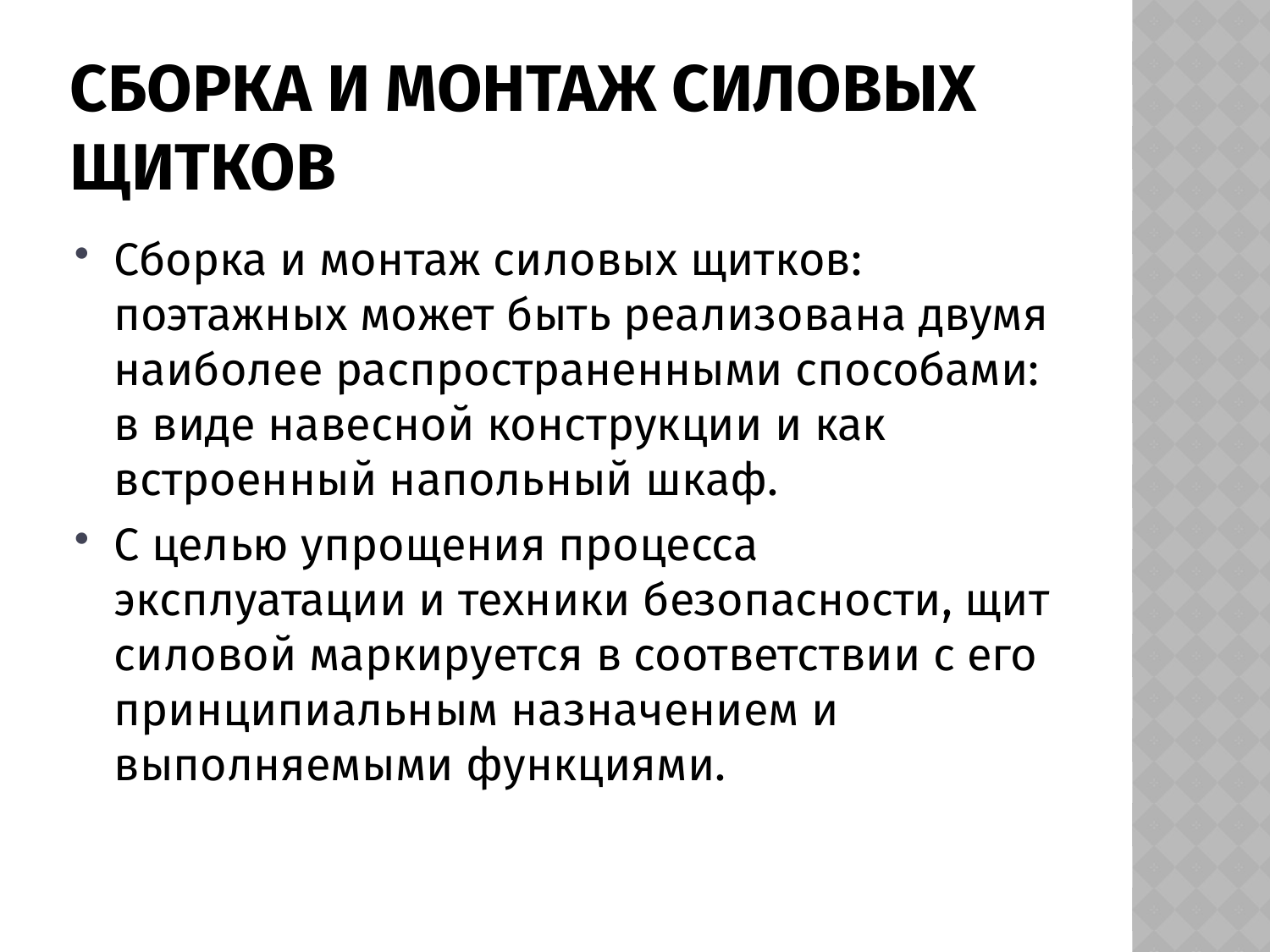

# Сборка и монтаж силовых щитков
Сборка и монтаж силовых щитков: поэтажных может быть реализована двумя наиболее распространенными способами: в виде навесной конструкции и как встроенный напольный шкаф.
С целью упрощения процесса эксплуатации и техники безопасности, щит силовой маркируется в соответствии с его принципиальным назначением и выполняемыми функциями.